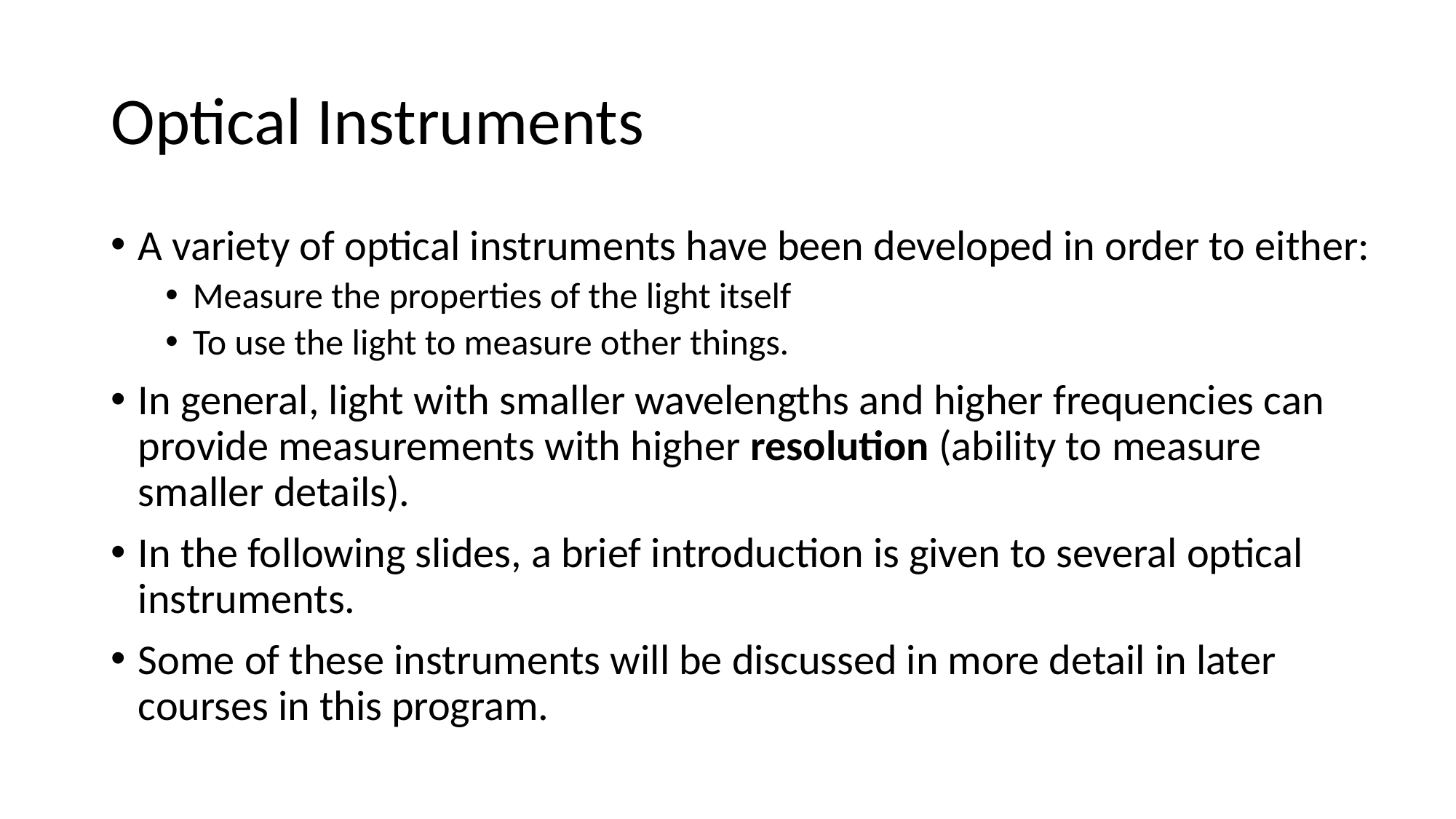

# Optical Instruments
A variety of optical instruments have been developed in order to either:
Measure the properties of the light itself
To use the light to measure other things.
In general, light with smaller wavelengths and higher frequencies can provide measurements with higher resolution (ability to measure smaller details).
In the following slides, a brief introduction is given to several optical instruments.
Some of these instruments will be discussed in more detail in later courses in this program.